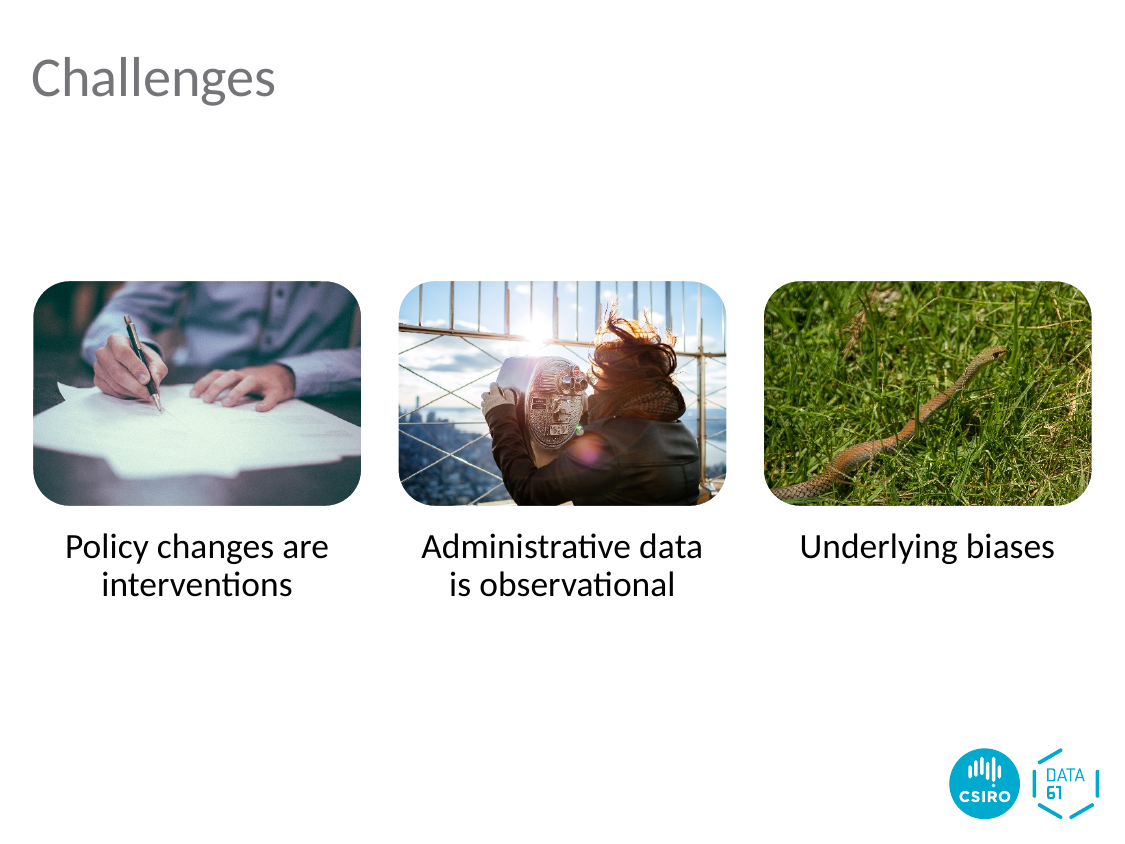

# Challenges
Policy changes are interventions
Administrative data is observational
Underlying biases